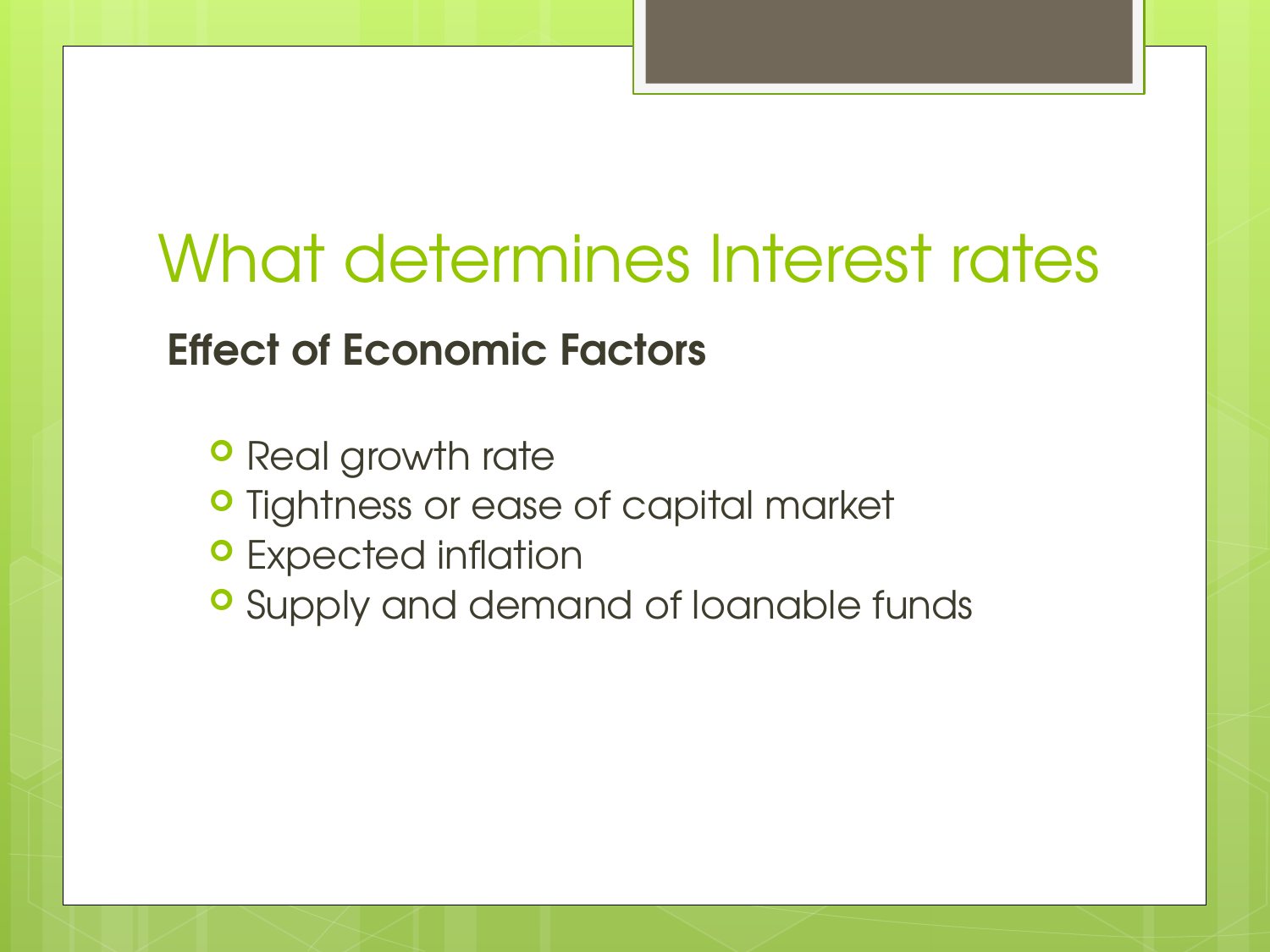

# What determines Interest rates
Effect of Economic Factors

Real growth rate
Tightness or ease of capital market
Expected inflation
Supply and demand of loanable funds